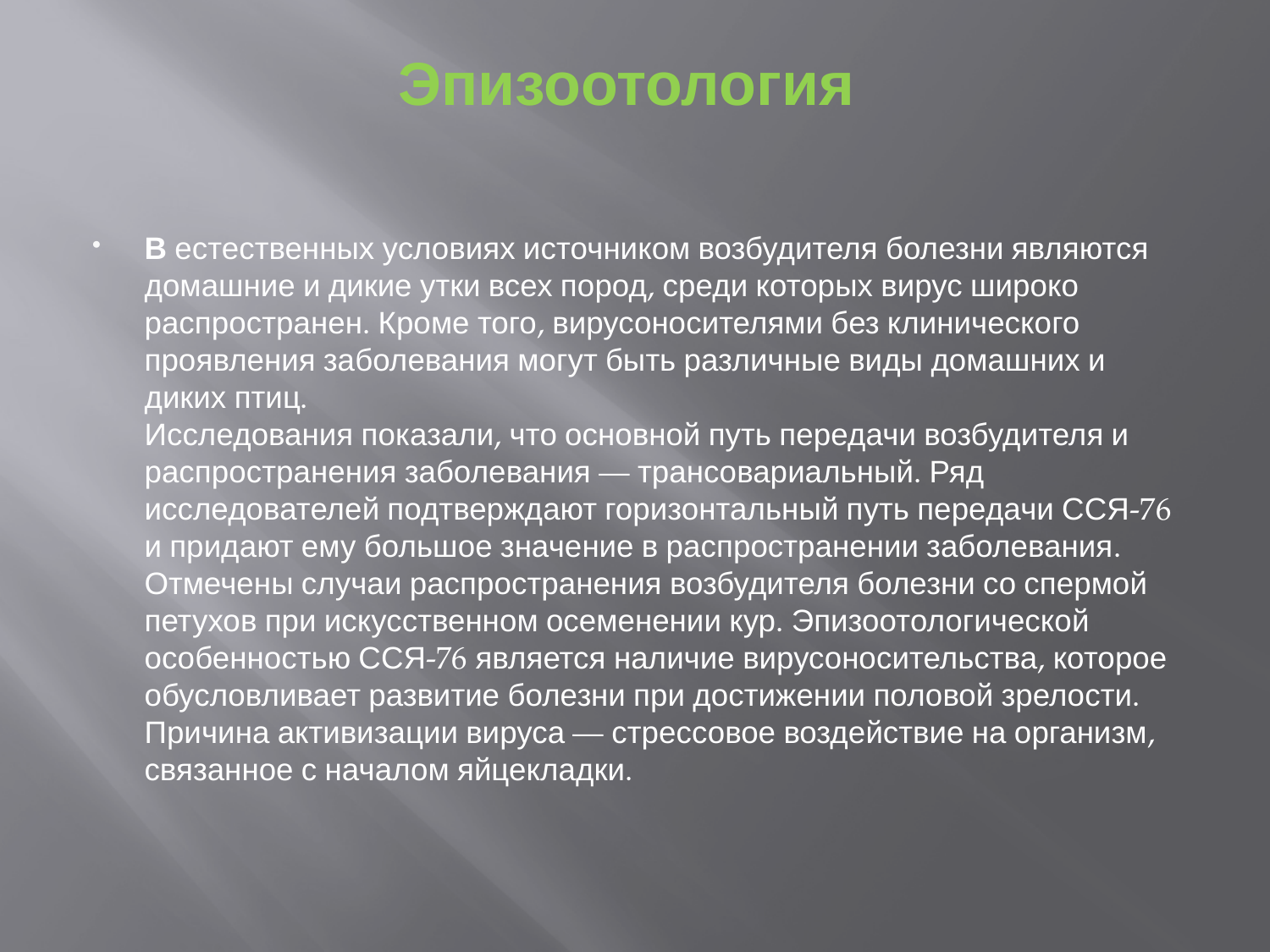

# Эпизоотология
В естественных условиях источником возбудителя болезни являются домашние и дикие утки всех пород, среди которых вирус широко распространен. Кроме того, вирусоносителями без клинического проявления заболевания могут быть различные виды домашних и диких птиц. 
Исследования показали, что основной путь передачи возбудителя и распространения заболевания — трансовариальный. Ряд исследователей подтверждают горизонтальный путь передачи ССЯ-76 и придают ему большое значение в распространении заболевания. Отмечены случаи распространения возбудителя болезни со спермой петухов при искусственном осеменении кур. Эпизоотологической особенностью ССЯ-76 является наличие вирусоносительства, которое обусловливает развитие болезни при достижении половой зрелости. Причина активизации вируса — стрессовое воздействие на организм, связанное с началом яйцекладки.